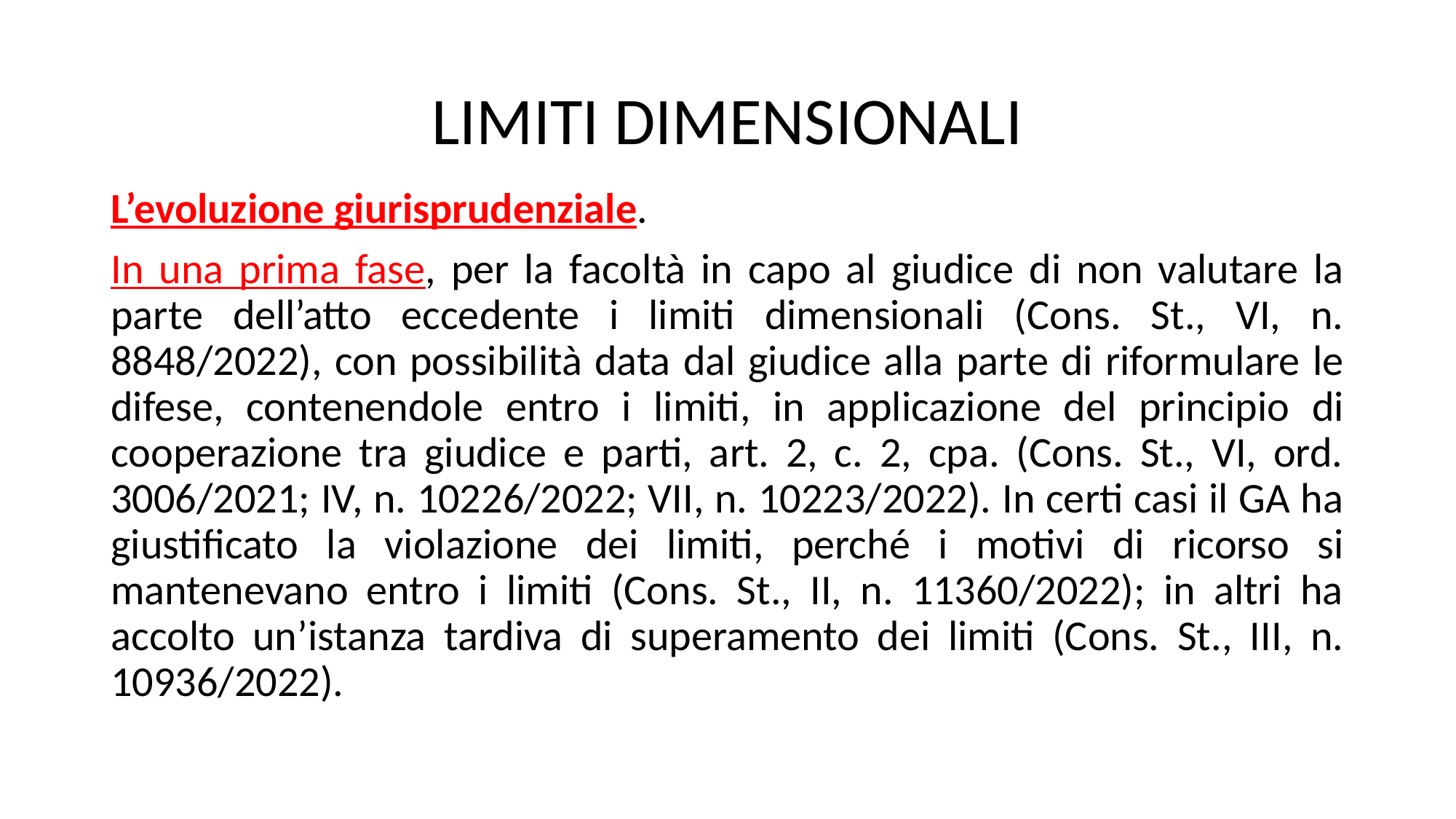

# LIMITI DIMENSIONALI
L’evoluzione giurisprudenziale.
In una prima fase, per la facoltà in capo al giudice di non valutare la parte dell’atto eccedente i limiti dimensionali (Cons. St., VI, n. 8848/2022), con possibilità data dal giudice alla parte di riformulare le difese, contenendole entro i limiti, in applicazione del principio di cooperazione tra giudice e parti, art. 2, c. 2, cpa. (Cons. St., VI, ord. 3006/2021; IV, n. 10226/2022; VII, n. 10223/2022). In certi casi il GA ha giustificato la violazione dei limiti, perché i motivi di ricorso si mantenevano entro i limiti (Cons. St., II, n. 11360/2022); in altri ha accolto un’istanza tardiva di superamento dei limiti (Cons. St., III, n. 10936/2022).